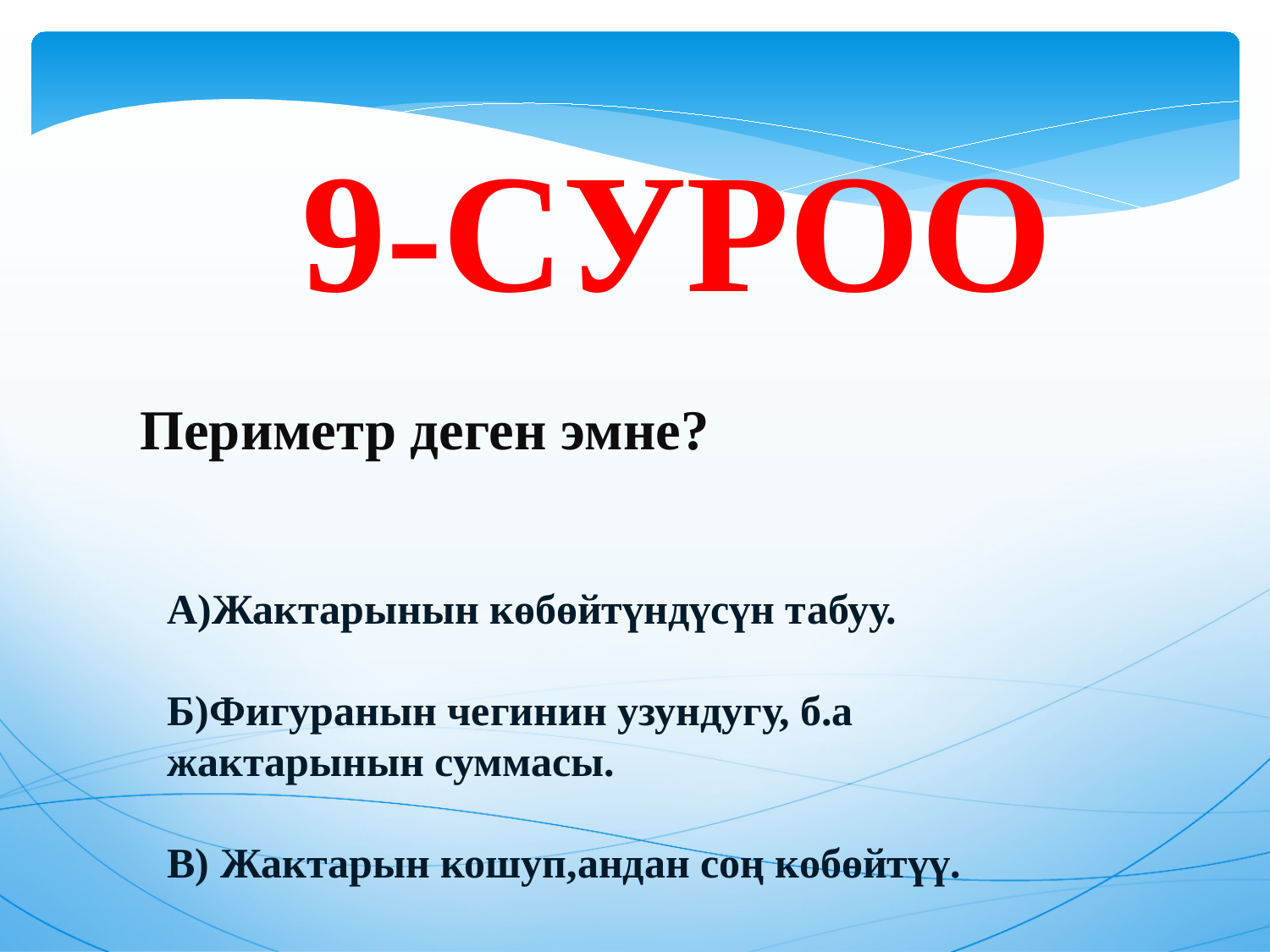

9-СУРОО
Периметр деген эмне?
А)Жактарынын көбөйтүндүсүн табуу.

Б)Фигуранын чегинин узундугу, б.а жактарынын суммасы.

В) Жактарын кошуп,андан соң кобөйтүү.